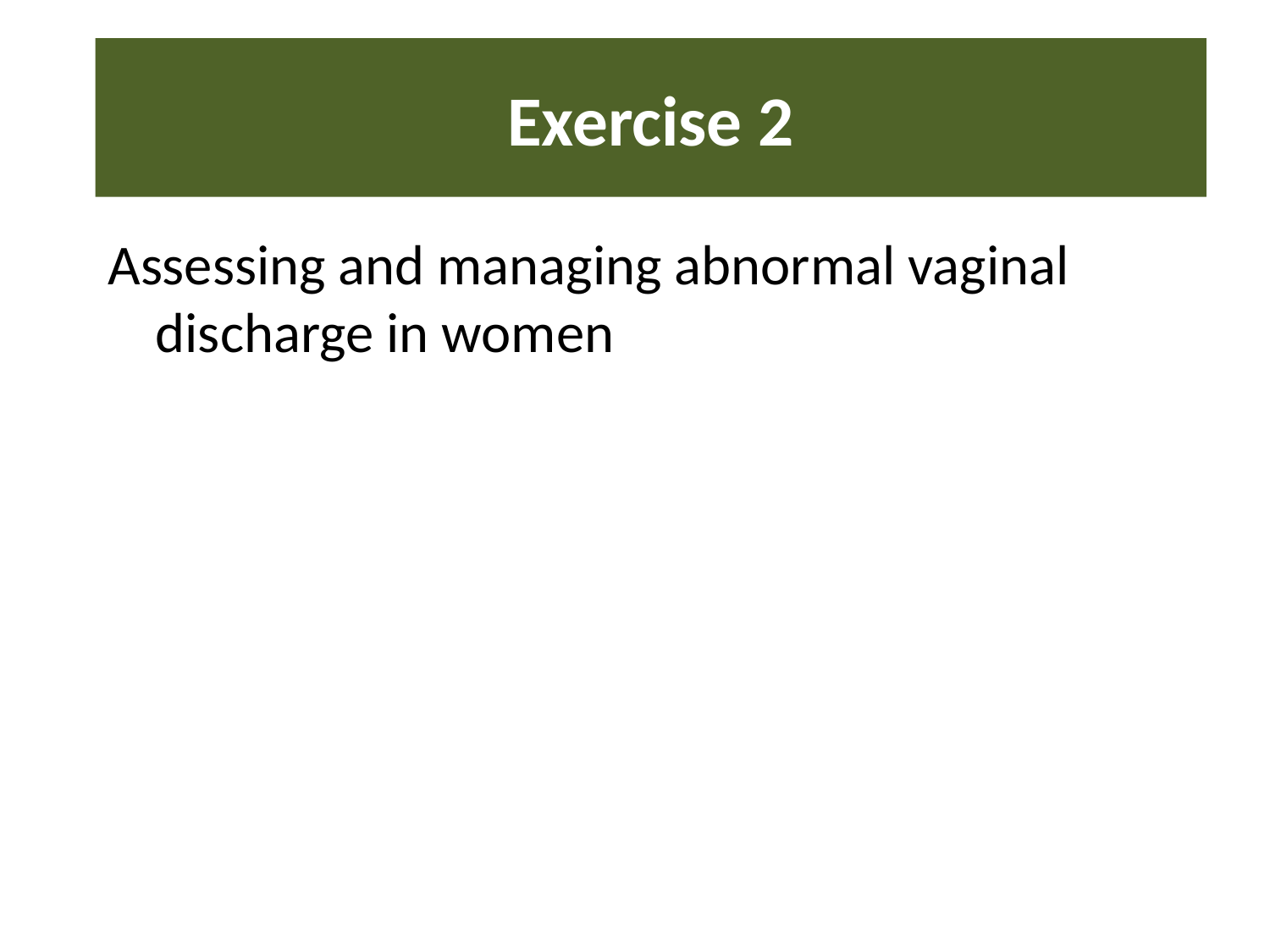

# Exercise 2
Assessing and managing abnormal vaginal discharge in women